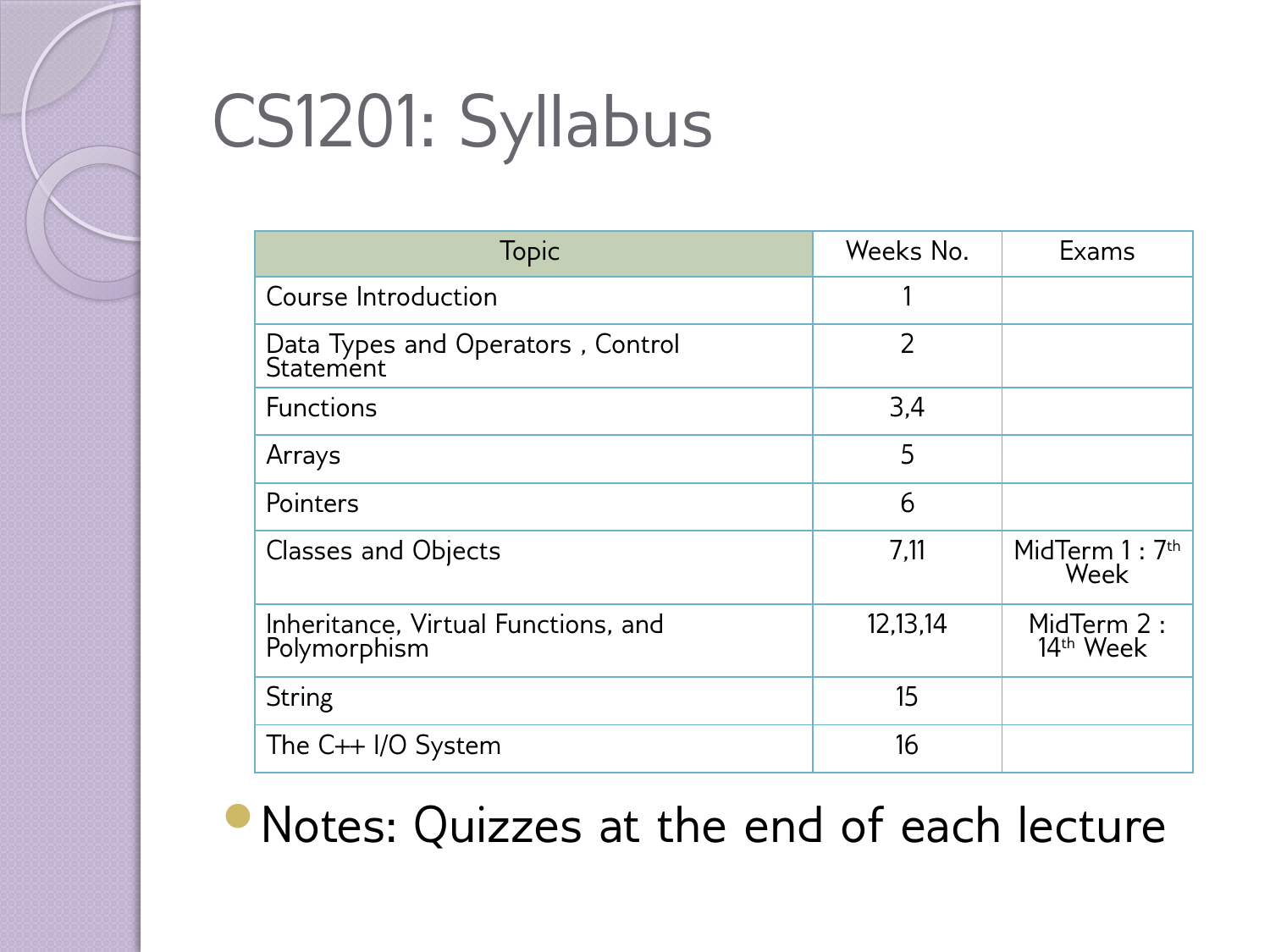

# CS1201: Syllabus

Notes: Quizzes at the end of each lecture

| Topic | Weeks No. | Exams |
| --- | --- | --- |
| Course Introduction | 1 |  |
| Data Types and Operators , Control Statement | 2 |  |
| Functions | 3,4 |  |
| Arrays | 5 |  |
| Pointers | 6 |  |
| Classes and Objects | 7,11 | MidTerm 1 : 7th Week |
| Inheritance, Virtual Functions, and Polymorphism | 12,13,14 | MidTerm 2 : 14th Week |
| String | 15 |  |
| The C++ I/O System | 16 |  |